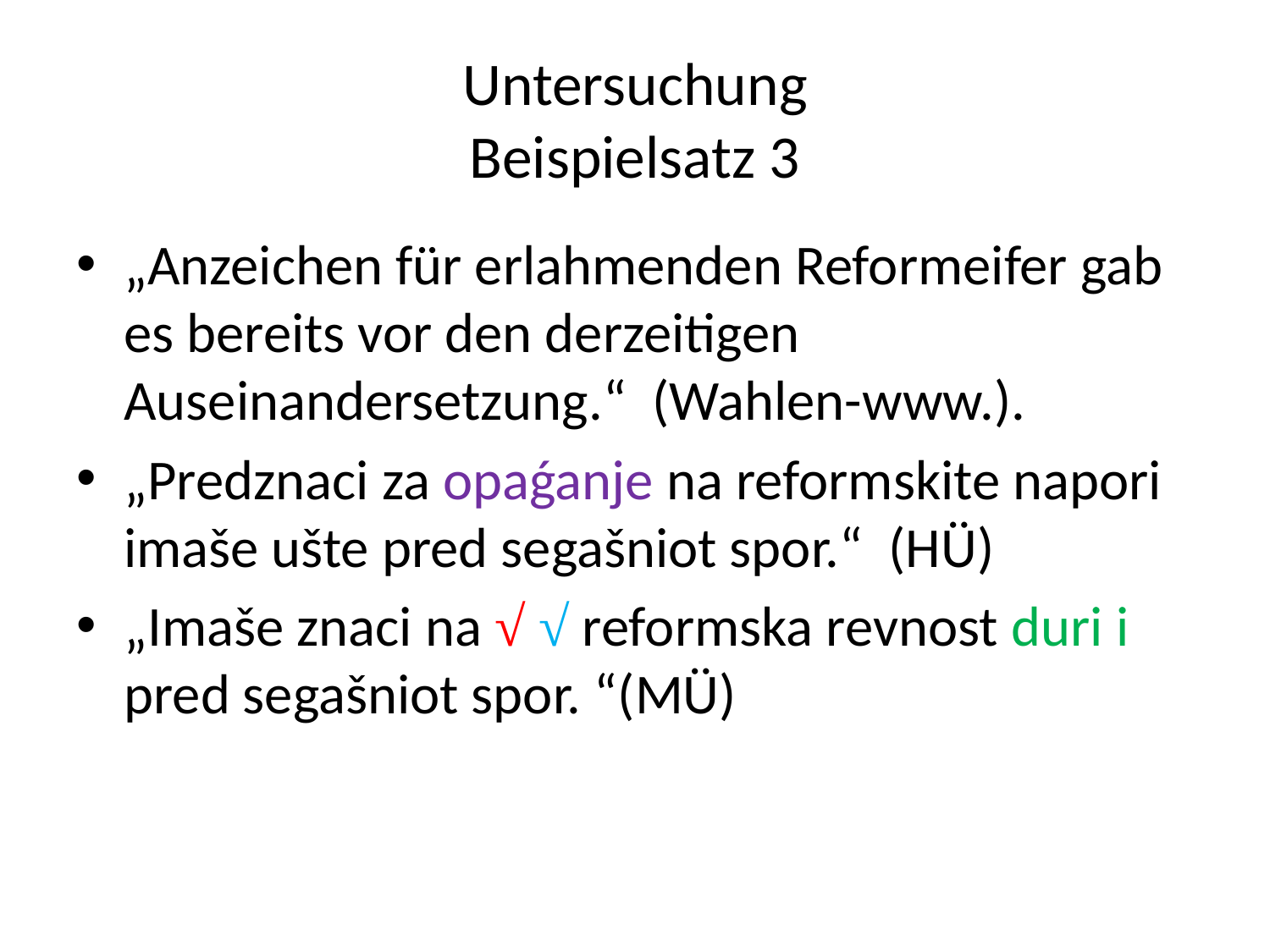

# Untersuchung Beispielsatz 3
„Anzeichen für erlahmenden Reformeifer gab es bereits vor den derzeitigen Auseinandersetzung.“  (Wahlen-www.).
„Predznaci za opaǵanje na reformskite napori imaše ušte pred segašniot spor.“  (HÜ)
„Imaše znaci na √ √ reformska revnost duri i pred segašniot spor. “(MÜ)